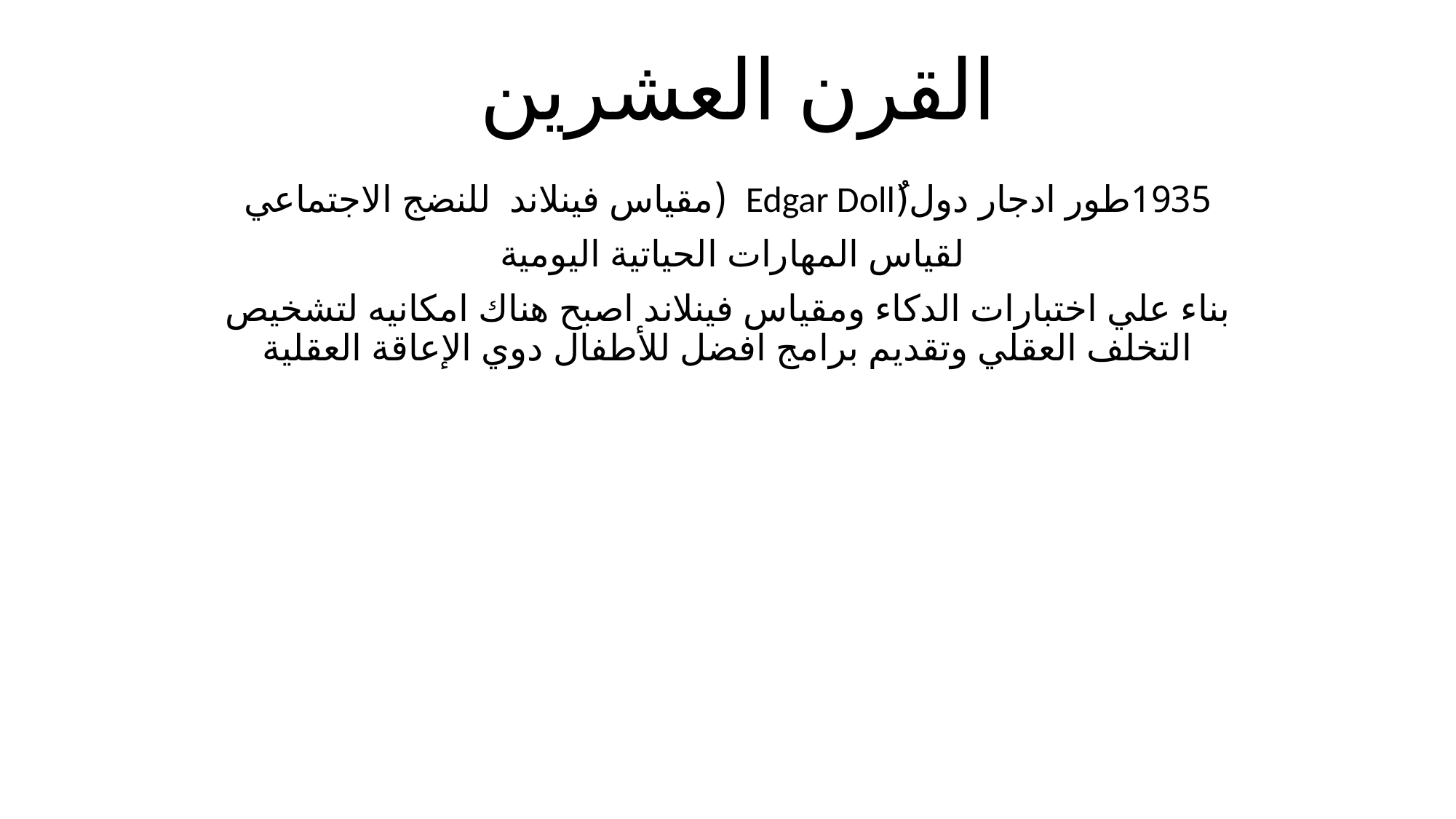

# القرن العشرين
1935طور ادجار دول(ُEdgar Doll  (مقياس فينلاند  للنضج الاجتماعي
لقياس المهارات الحياتية اليومية
بناء علي اختبارات الدكاء ومقياس فينلاند اصبح هناك امكانيه لتشخيص التخلف العقلي وتقديم برامج افضل للأطفال دوي الإعاقة العقلية